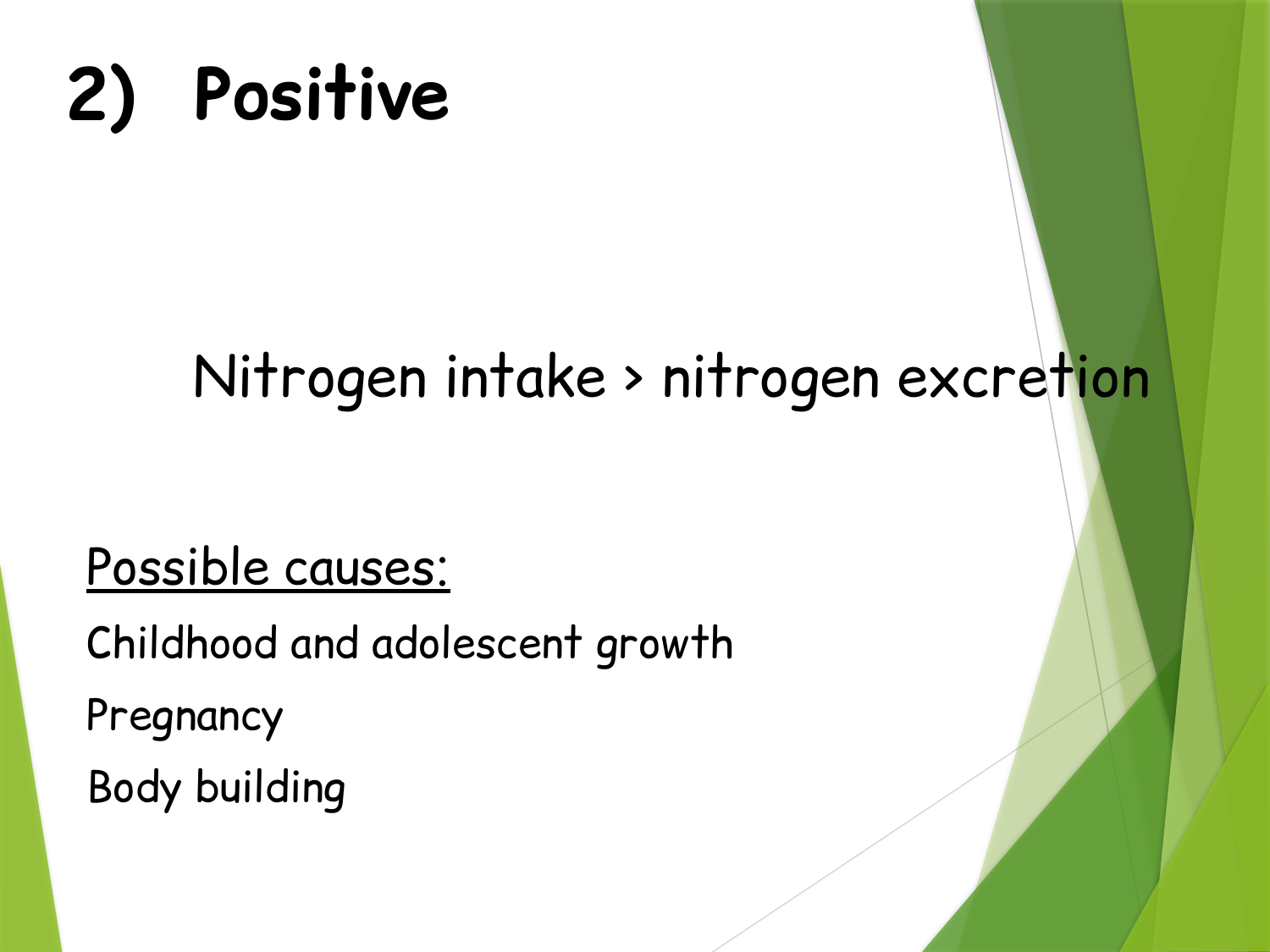

2)  Positive
Nitrogen intake > nitrogen excretion
Possible causes:
Childhood and adolescent growth
Pregnancy
Body building